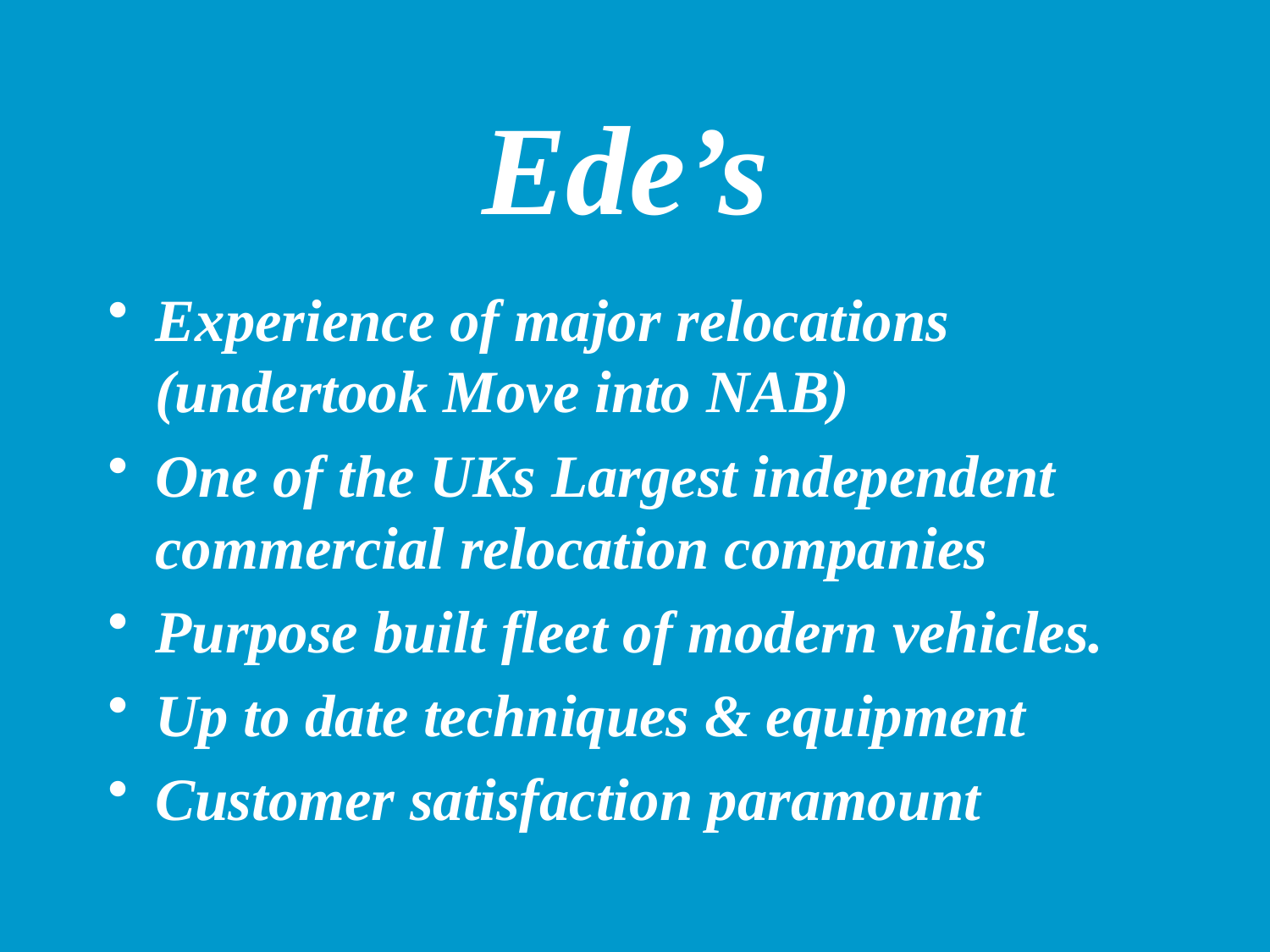

# Ede’s
Experience of major relocations (undertook Move into NAB)
One of the UKs Largest independent commercial relocation companies
Purpose built fleet of modern vehicles.
Up to date techniques & equipment
Customer satisfaction paramount